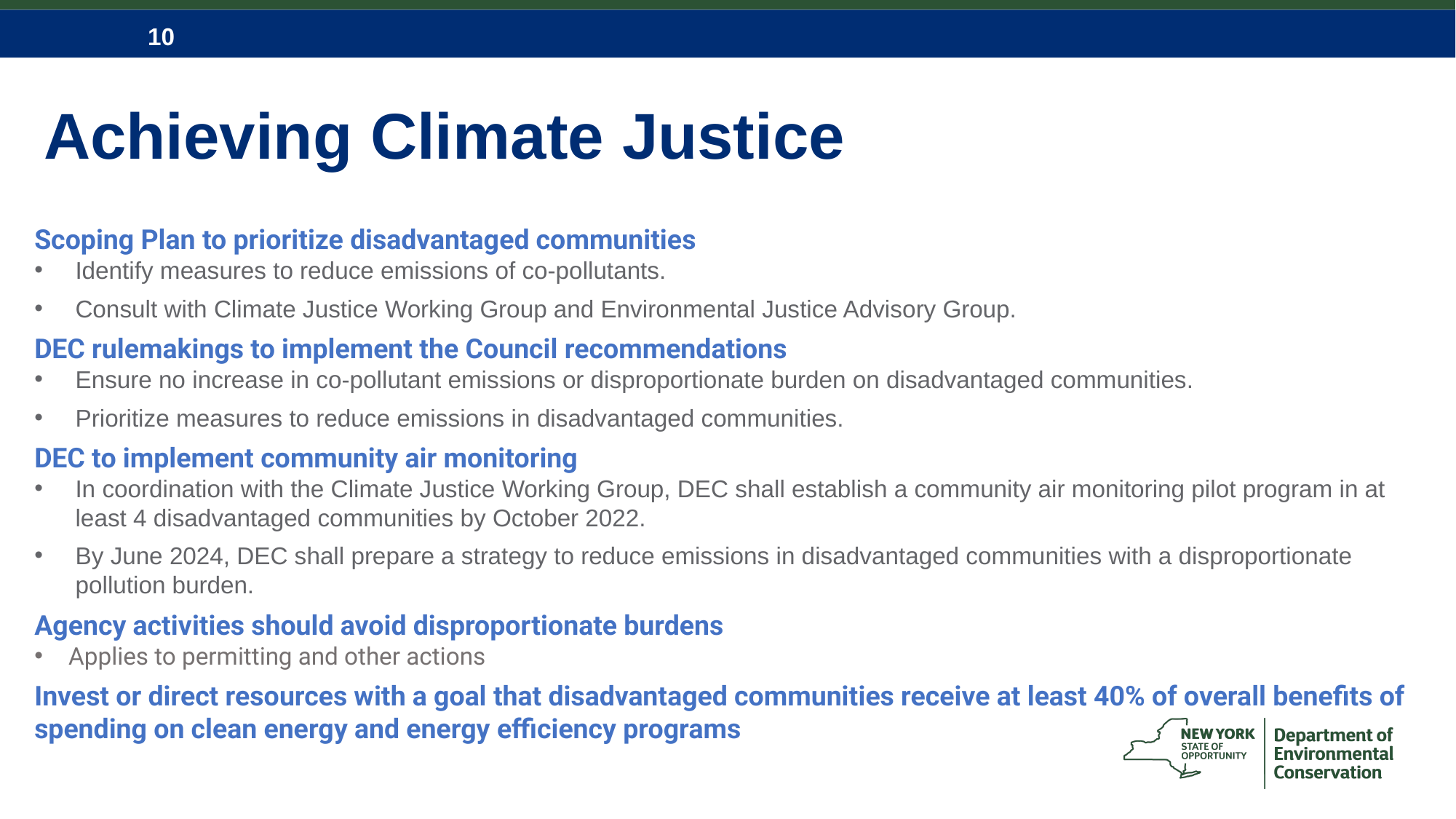

Achieving Climate Justice
Scoping Plan to prioritize disadvantaged communities
Identify measures to reduce emissions of co-pollutants.
Consult with Climate Justice Working Group and Environmental Justice Advisory Group.
DEC rulemakings to implement the Council recommendations
Ensure no increase in co-pollutant emissions or disproportionate burden on disadvantaged communities.
Prioritize measures to reduce emissions in disadvantaged communities.
DEC to implement community air monitoring
In coordination with the Climate Justice Working Group, DEC shall establish a community air monitoring pilot program in at least 4 disadvantaged communities by October 2022.
By June 2024, DEC shall prepare a strategy to reduce emissions in disadvantaged communities with a disproportionate pollution burden.
Agency activities should avoid disproportionate burdens
Applies to permitting and other actions
Invest or direct resources with a goal that disadvantaged communities receive at least 40% of overall benefits of spending on clean energy and energy efficiency programs